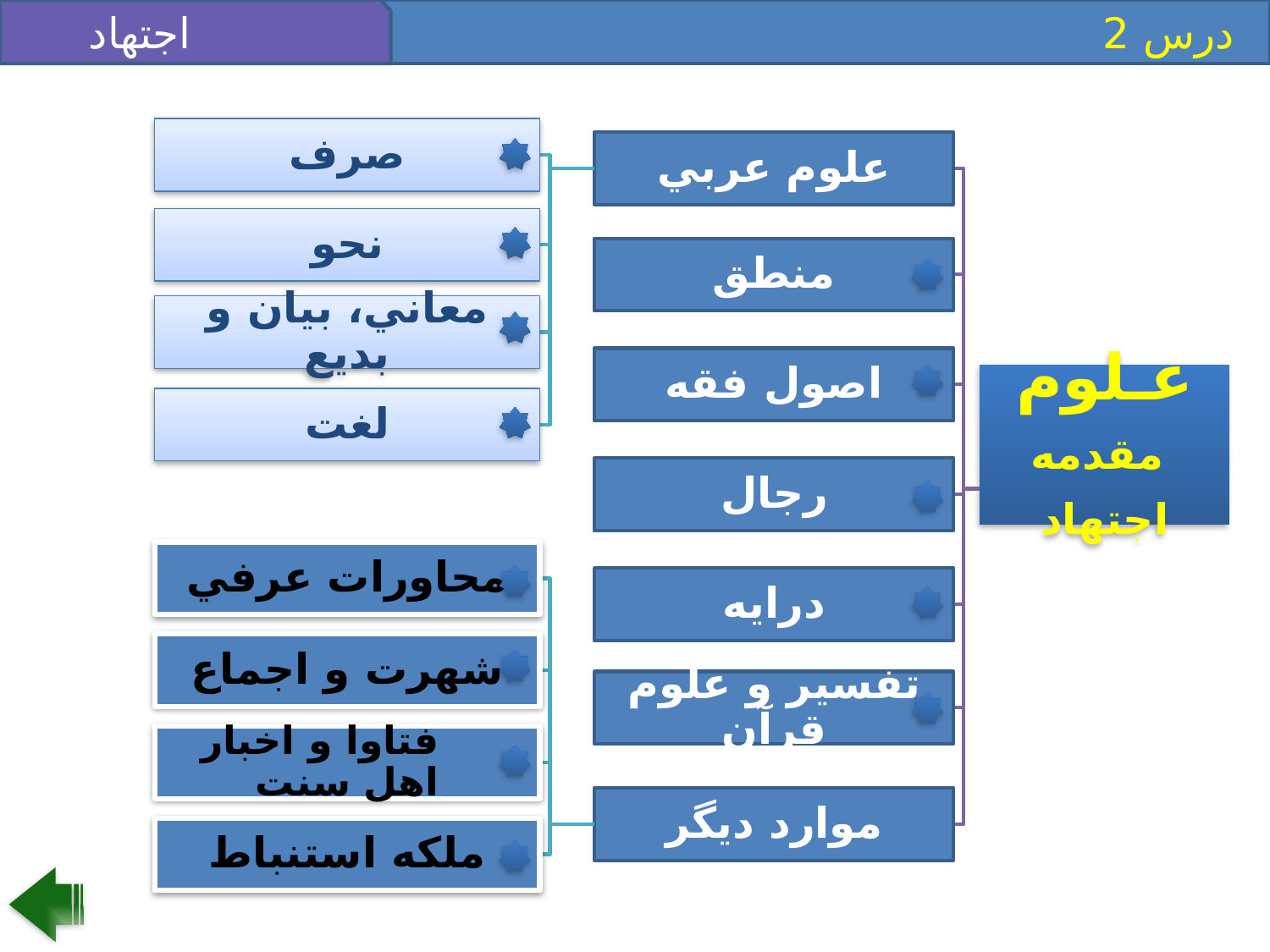

اجتهاد
 درس 2
صرف

علوم عربي

نحو

معاني، بيان و بديع

لغت

منطق

اصول فقه

عـلوم
 مقدمه اجتهاد

رجال

درايه

تفسير و علوم قرآن

موارد ديگر
محاورات عرفي

شهرت و اجماع

    فتاوا و اخبار اهل سنت

ملکه استنباط